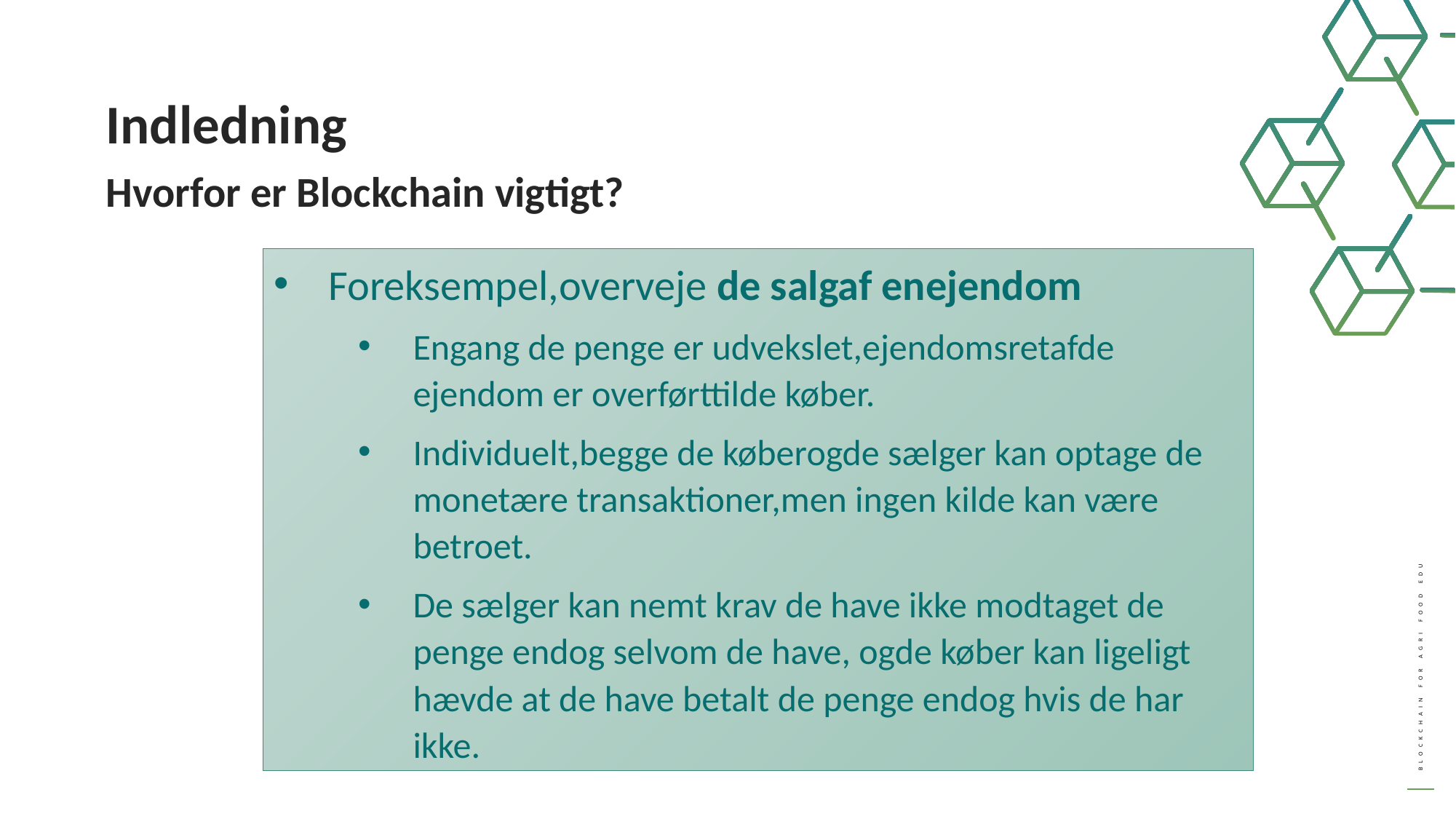

Indledning
Hvorfor er Blockchain vigtigt?
Foreksempel,overveje de salgaf enejendom
Engang de penge er udvekslet,ejendomsretafde ejendom er overførttilde køber.
Individuelt,begge de køberogde sælger kan optage de monetære transaktioner,men ingen kilde kan være betroet.
De sælger kan nemt krav de have ikke modtaget de penge endog selvom de have, ogde køber kan ligeligt hævde at de have betalt de penge endog hvis de har ikke.